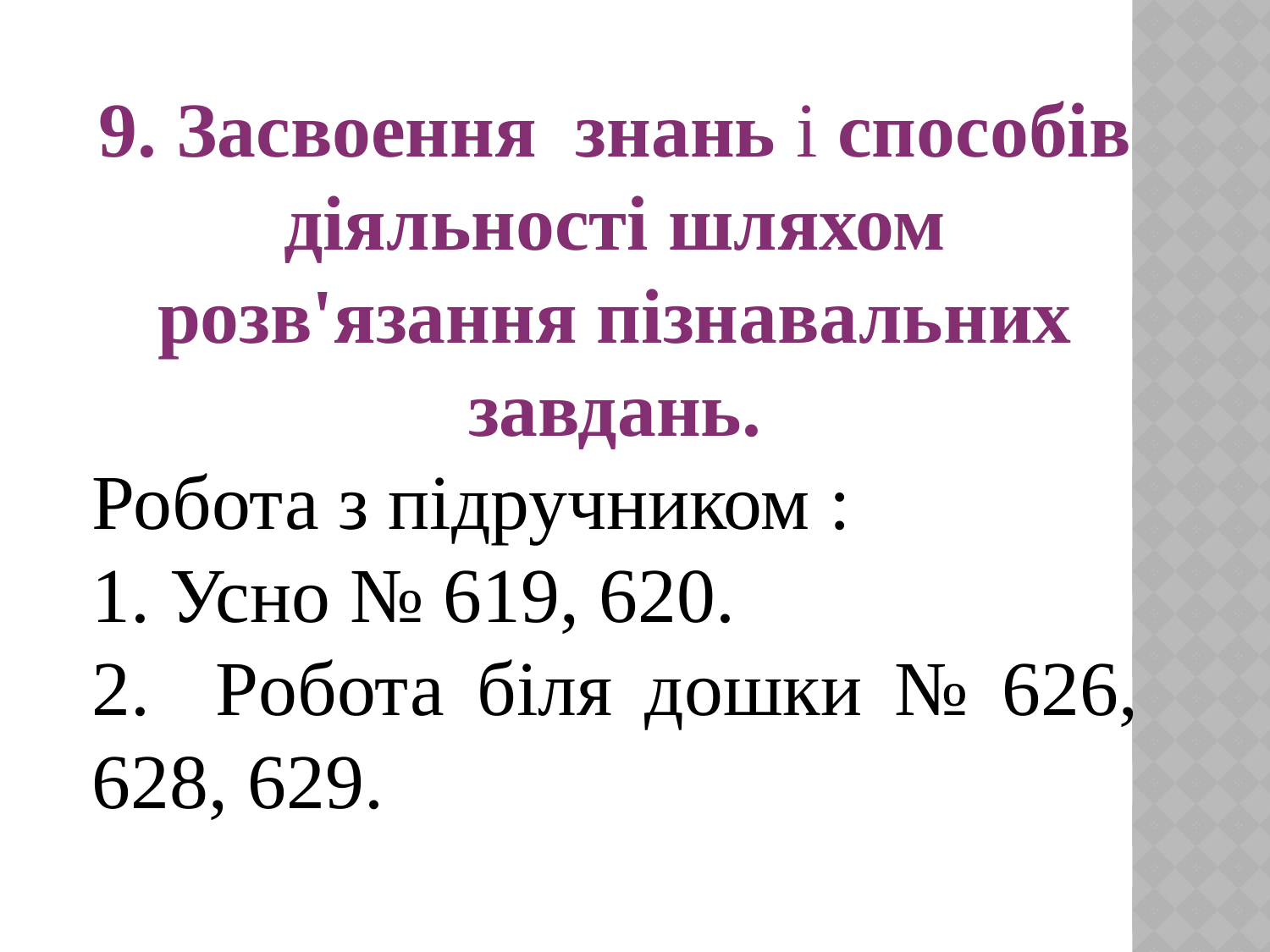

9. Засвоення  знань і способів діяльності шляхом розв'язання пізнавальних завдань.
Робота з підручником :
1. Усно № 619, 620.
2.  Робота біля дошки № 626, 628, 629.